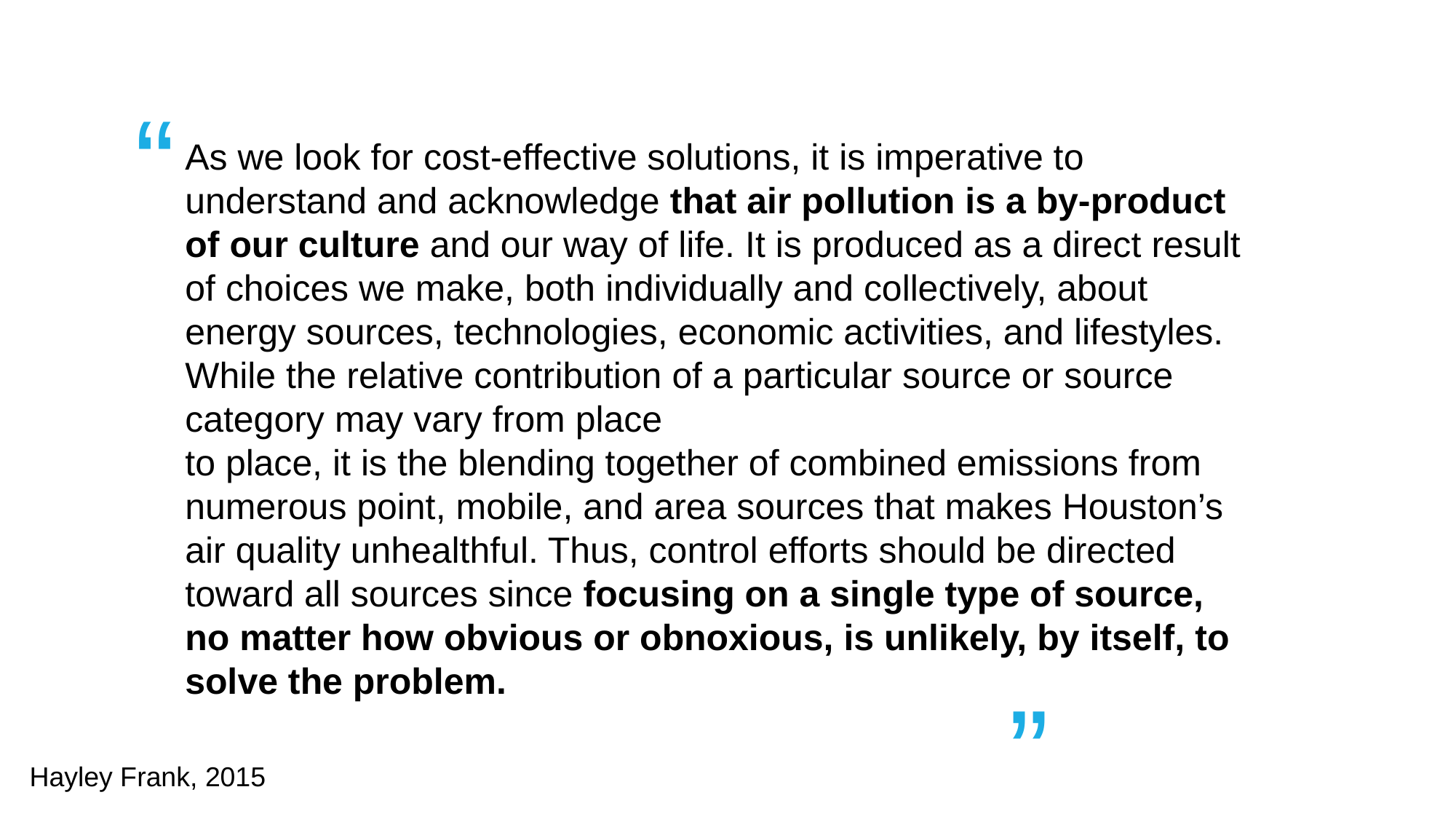

“

                           ”

As we look for cost-effective solutions, it is imperative to understand and acknowledge that air pollution is a by-product of our culture and our way of life. It is produced as a direct result of choices we make, both individually and collectively, about energy sources, technologies, economic activities, and lifestyles. While the relative contribution of a particular source or source category may vary from place
to place, it is the blending together of combined emissions from numerous point, mobile, and area sources that makes Houston’s air quality unhealthful. Thus, control efforts should be directed toward all sources since focusing on a single type of source, no matter how obvious or obnoxious, is unlikely, by itself, to solve the problem.
Hayley Frank, 2015